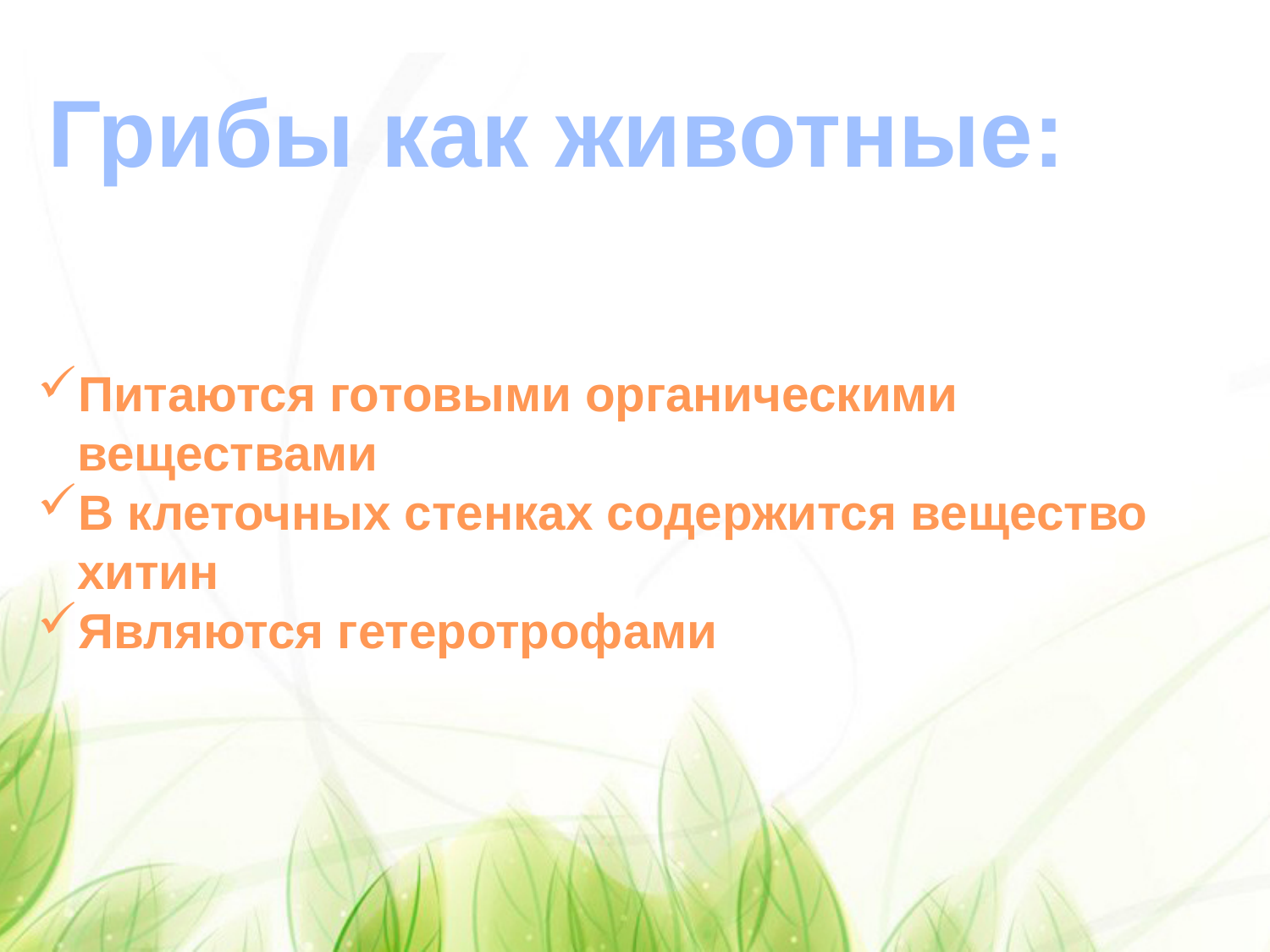

Грибы как животные:
Питаются готовыми органическими веществами
В клеточных стенках содержится вещество хитин
Являются гетеротрофами